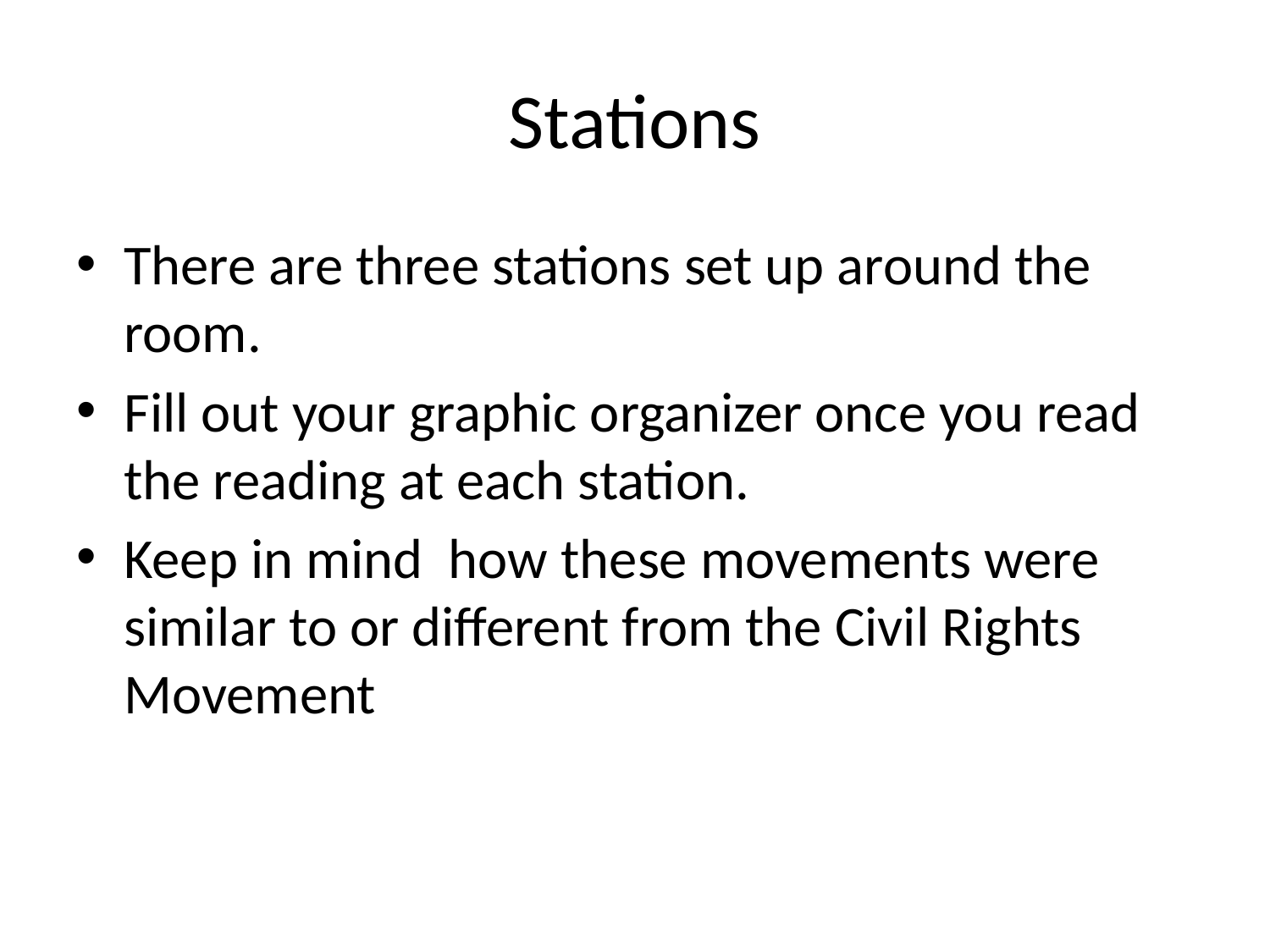

# Stations
There are three stations set up around the room.
Fill out your graphic organizer once you read the reading at each station.
Keep in mind  how these movements were similar to or different from the Civil Rights Movement